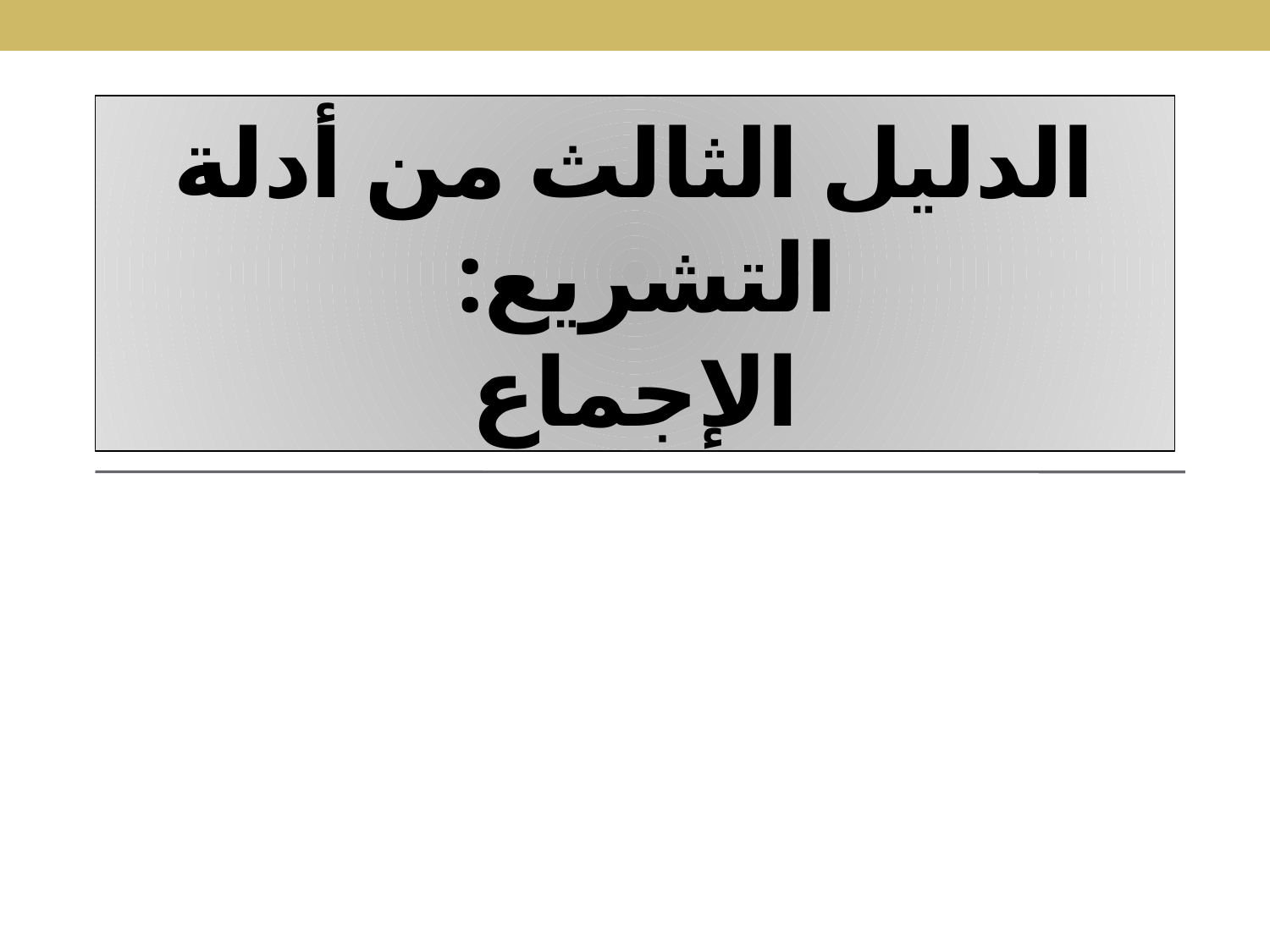

# الدليل الثالث من أدلة التشريع: الإجماع